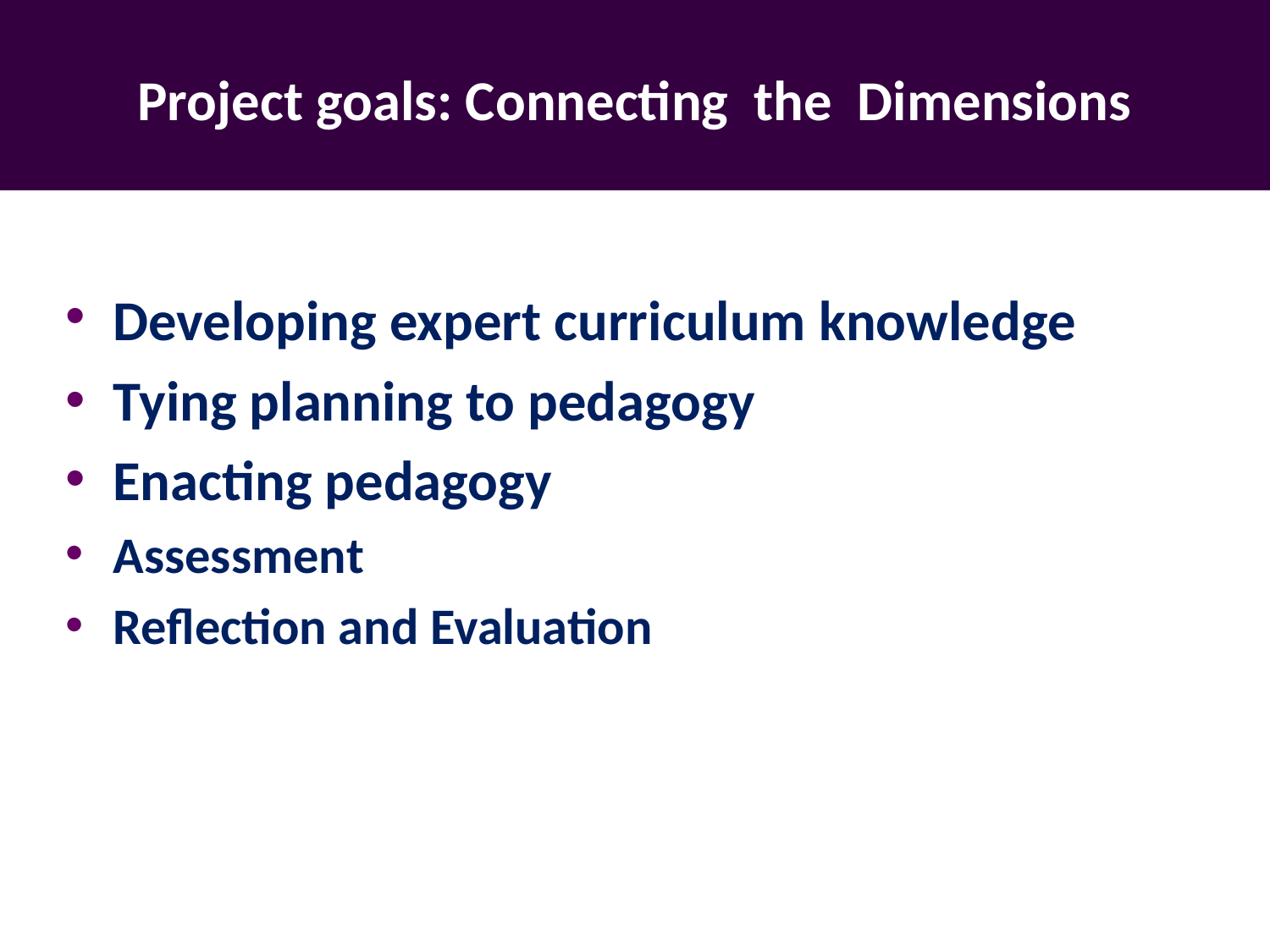

# Project goals: Connecting  the  Dimensions

Developing expert curriculum knowledge
Tying planning to pedagogy
Enacting pedagogy
Assessment
Reflection and Evaluation